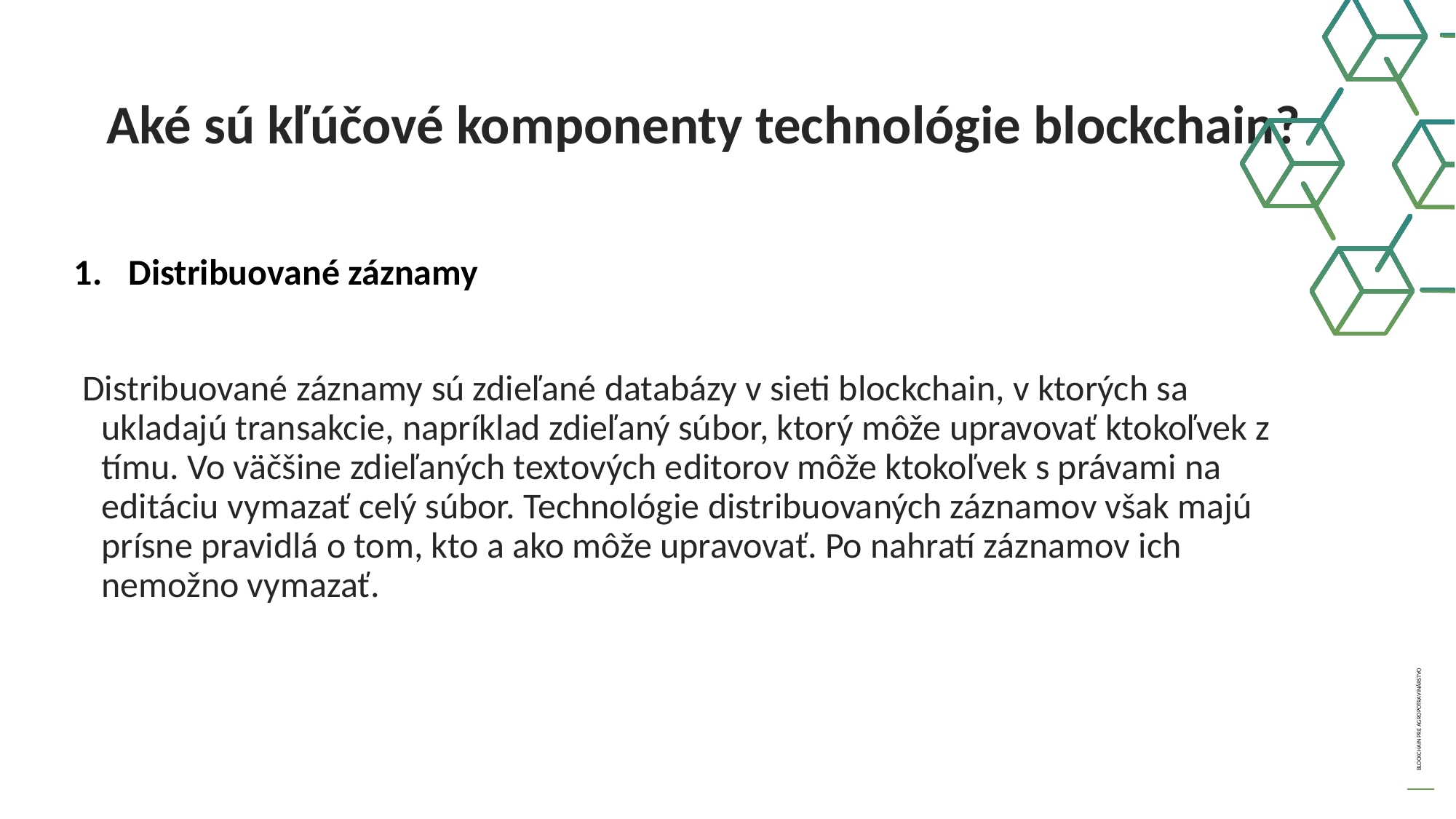

Aké sú kľúčové komponenty technológie blockchain?
Distribuované záznamy

 Distribuované záznamy sú zdieľané databázy v sieti blockchain, v ktorých sa ukladajú transakcie, napríklad zdieľaný súbor, ktorý môže upravovať ktokoľvek z tímu. Vo väčšine zdieľaných textových editorov môže ktokoľvek s právami na editáciu vymazať celý súbor. Technológie distribuovaných záznamov však majú prísne pravidlá o tom, kto a ako môže upravovať. Po nahratí záznamov ich nemožno vymazať.